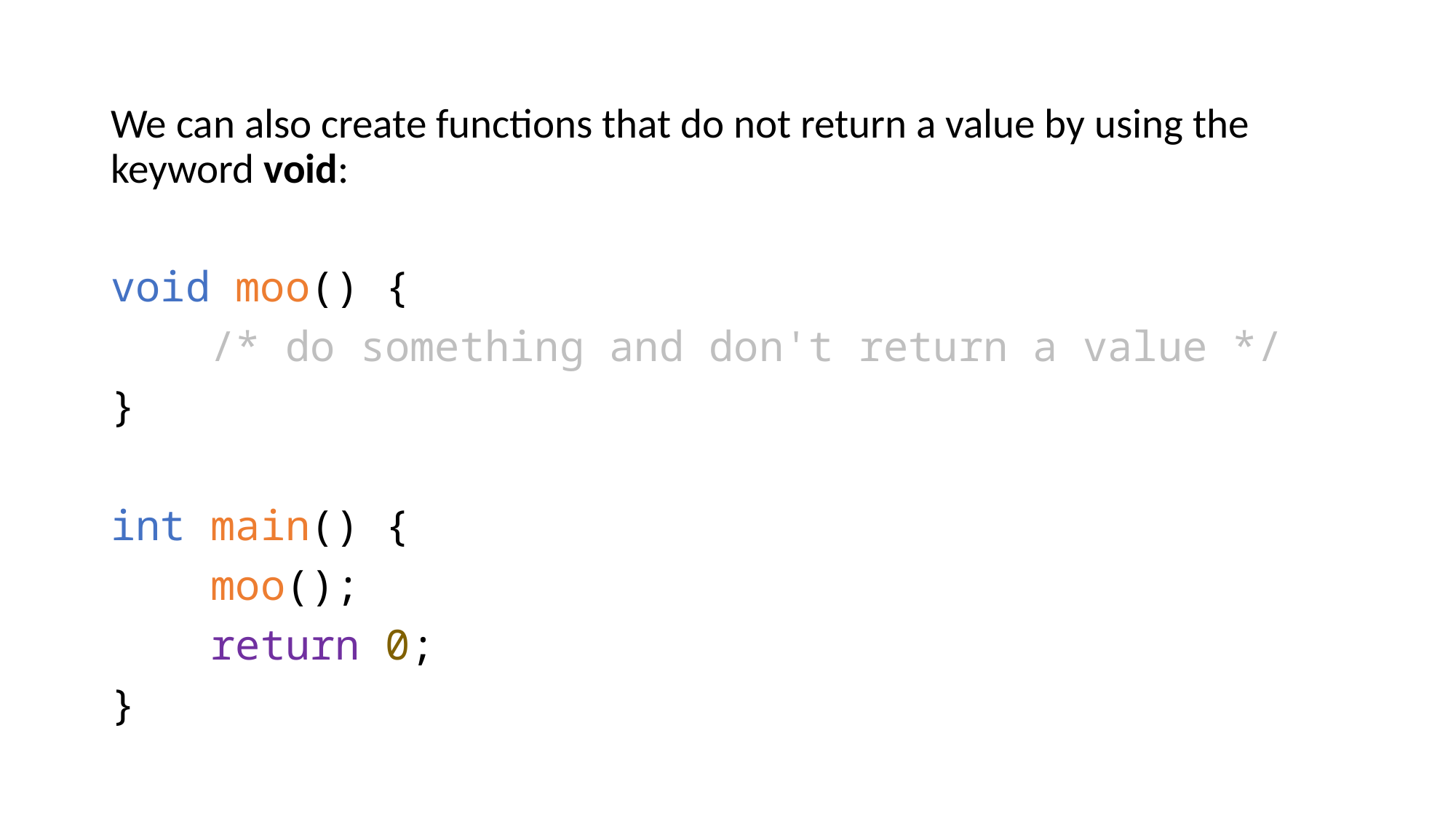

We can also create functions that do not return a value by using the keyword void:

void moo() {
    /* do something and don't return a value */
}

int main() {
    moo();
    return 0;
}